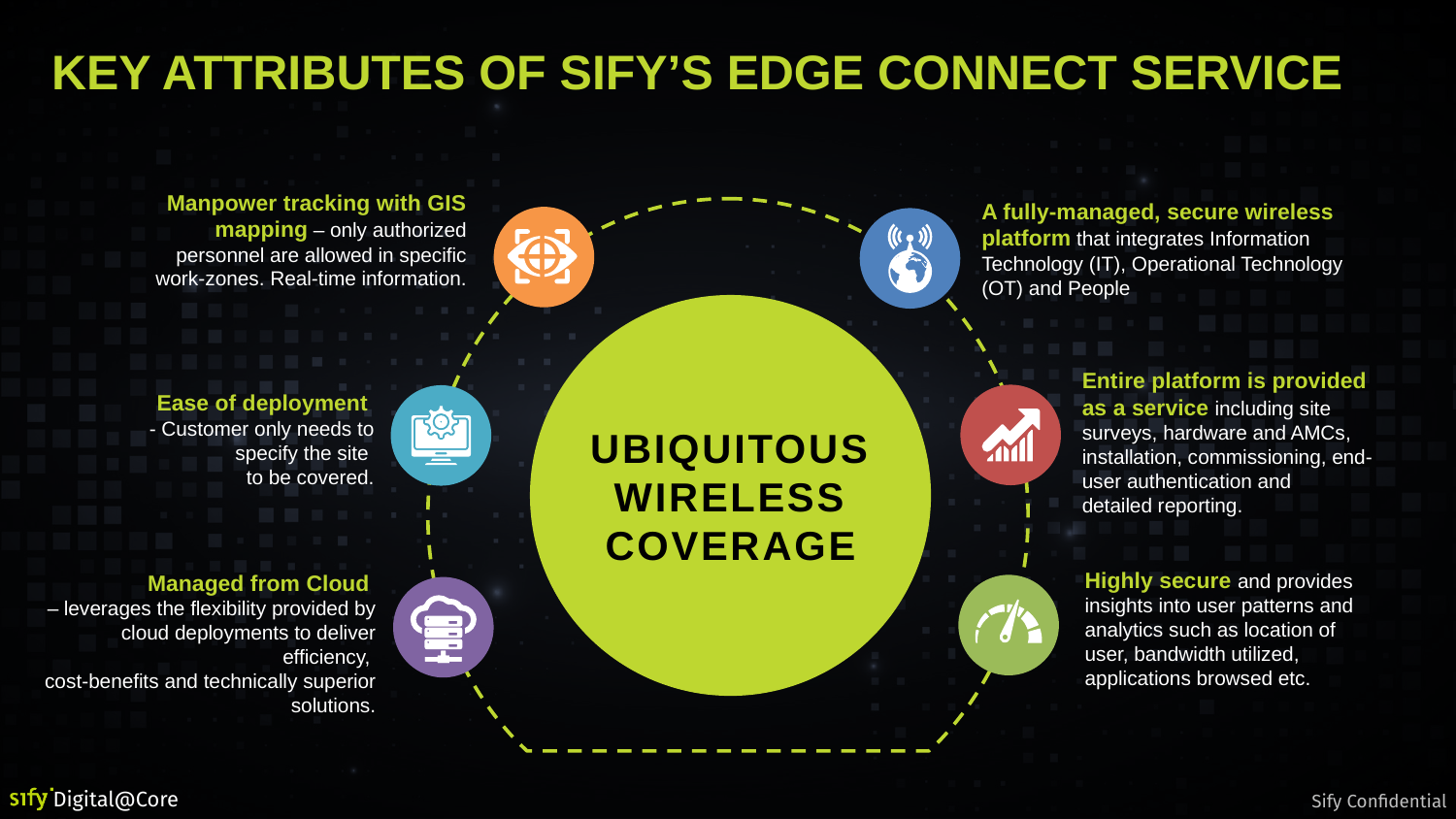

# KEY ATTRIBUTES OF SIFY’S EDGE CONNECT SERVICE
Manpower tracking with GIS mapping – only authorized personnel are allowed in specific work-zones. Real-time information.
A fully-managed, secure wireless platform that integrates Information Technology (IT), Operational Technology (OT) and People

UBIQUITOUS WIRELESS COVERAGE
Entire platform is provided as a service including site surveys, hardware and AMCs, installation, commissioning, end-user authentication and
detailed reporting.

Ease of deployment
- Customer only needs to specify the site
to be covered.

Highly secure and provides insights into user patterns and analytics such as location of user, bandwidth utilized, applications browsed etc.
Managed from Cloud
– leverages the flexibility provided by cloud deployments to deliver efficiency,
cost-benefits and technically superior solutions.